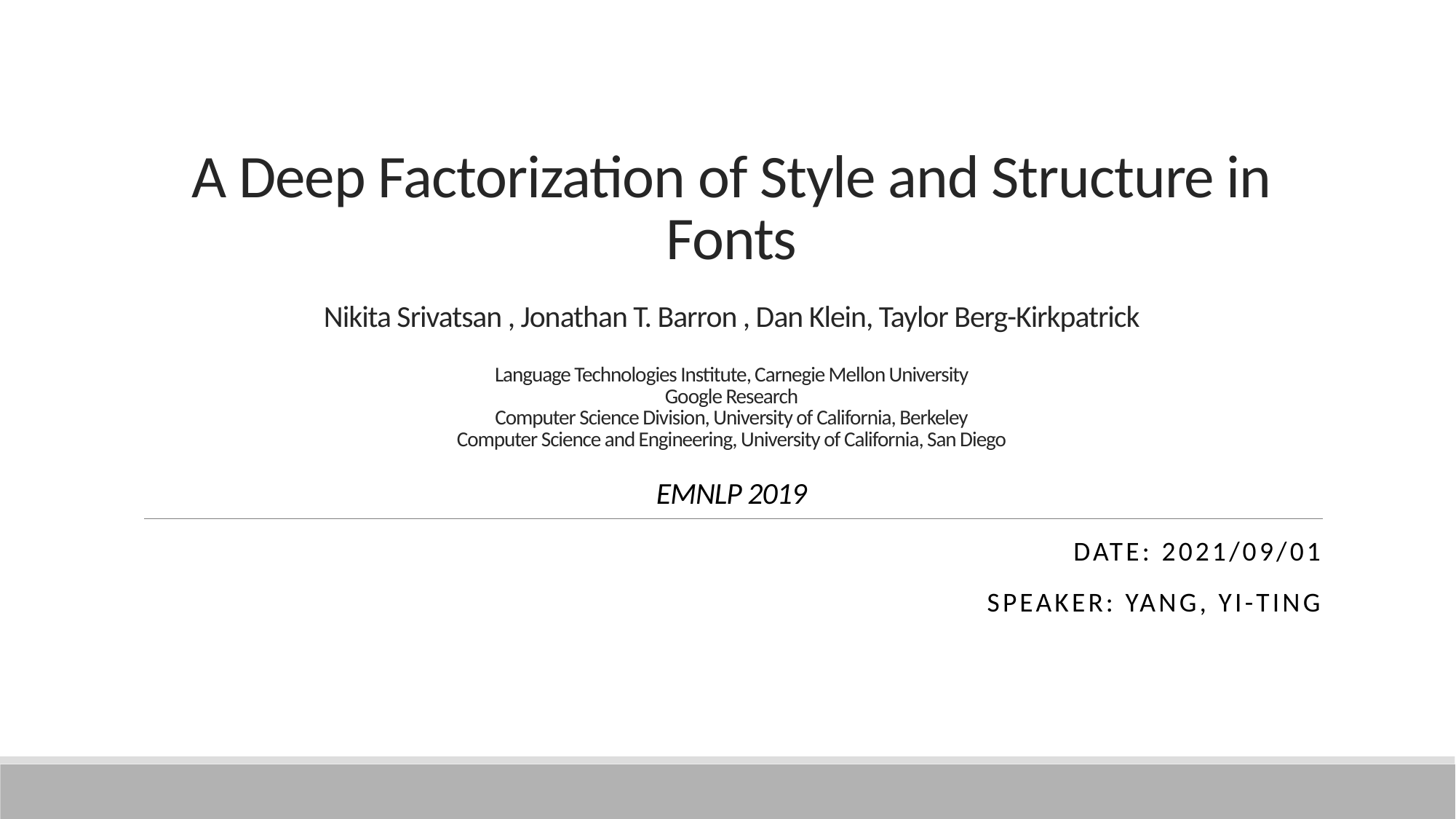

# A Deep Factorization of Style and Structure in Fonts Nikita Srivatsan , Jonathan T. Barron , Dan Klein, Taylor Berg-Kirkpatrick Language Technologies Institute, Carnegie Mellon University Google Research Computer Science Division, University of California, Berkeley Computer Science and Engineering, University of California, San Diego EMNLP 2019
Date: 2021/09/01
Speaker: yang, yi-ting